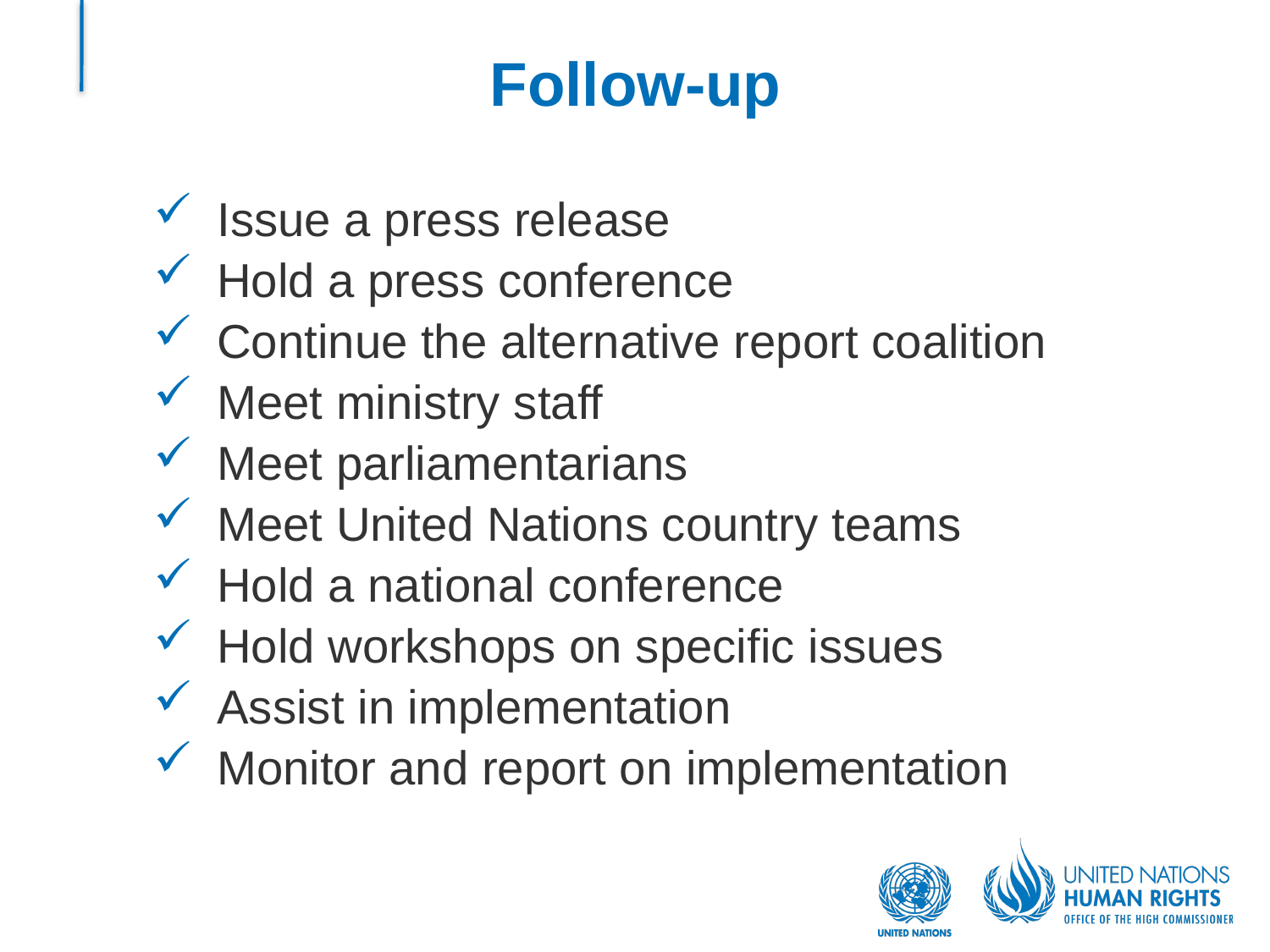

# Follow-up
Issue a press release
Hold a press conference
Continue the alternative report coalition
Meet ministry staff
Meet parliamentarians
Meet United Nations country teams
Hold a national conference
Hold workshops on specific issues
Assist in implementation
Monitor and report on implementation